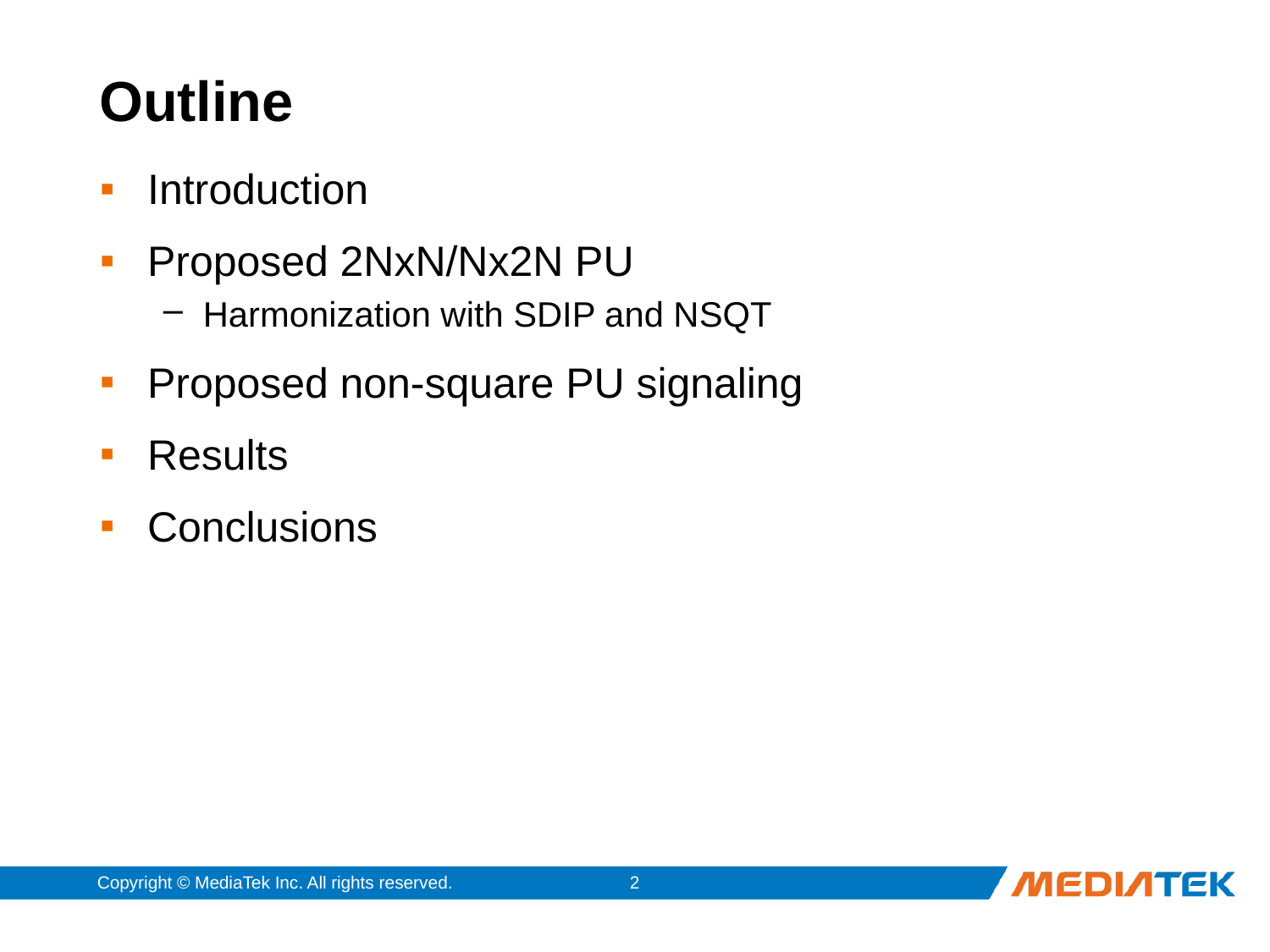

# Outline
Introduction
Proposed 2NxN/Nx2N PU
Harmonization with SDIP and NSQT
Proposed non-square PU signaling
Results
Conclusions
Copyright © MediaTek Inc. All rights reserved.
2